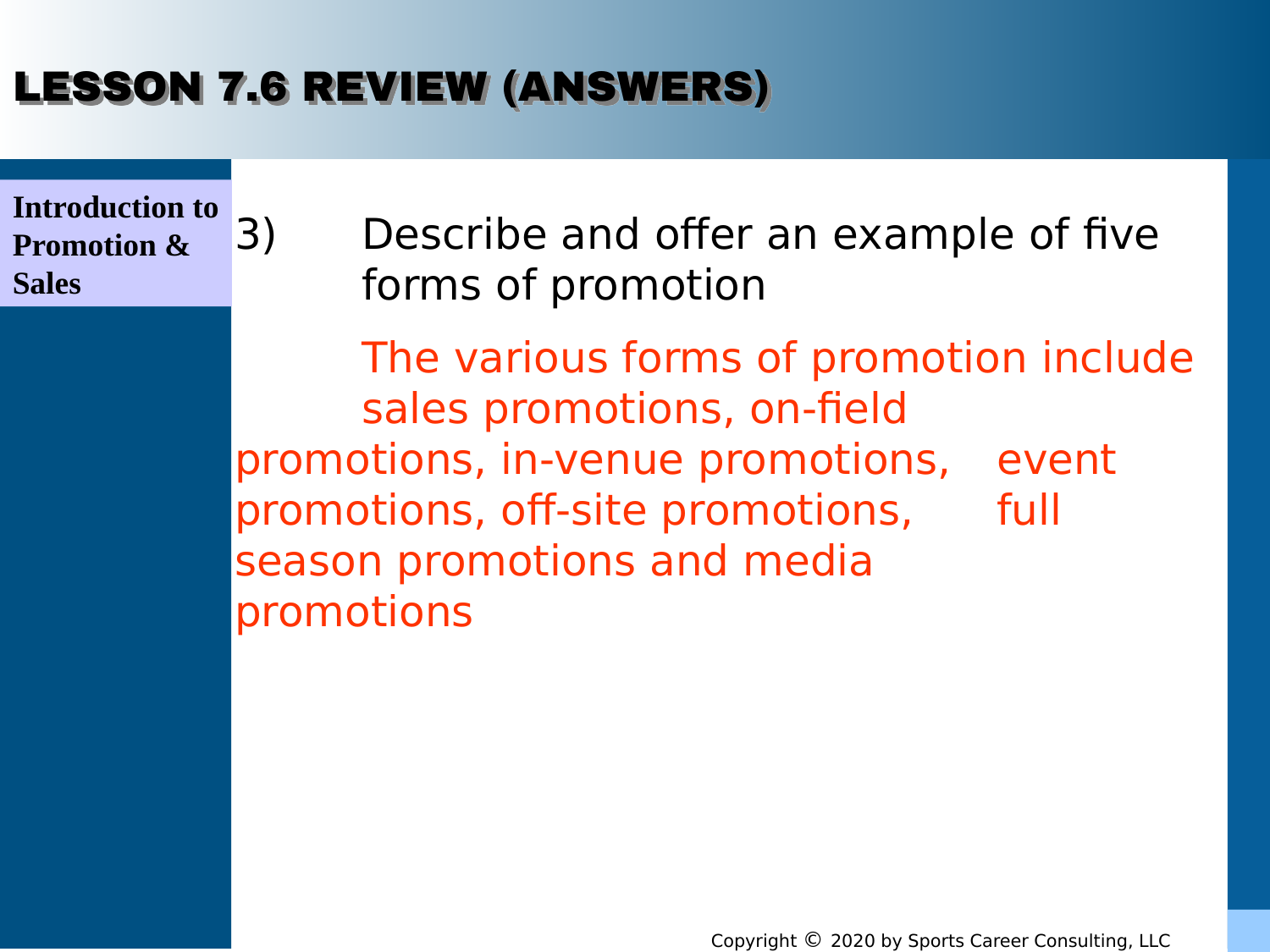

LESSON 7.6 REVIEW (ANSWERS)
Introduction to Promotion & Sales
3)  	Describe and offer an example of five 	forms of promotion
	The various forms of promotion include 	sales promotions, on-field 	promotions, in-venue promotions, 	event promotions, off-site promotions, 	full season promotions and media 	promotions

Copyright © 2020 by Sports Career Consulting, LLC